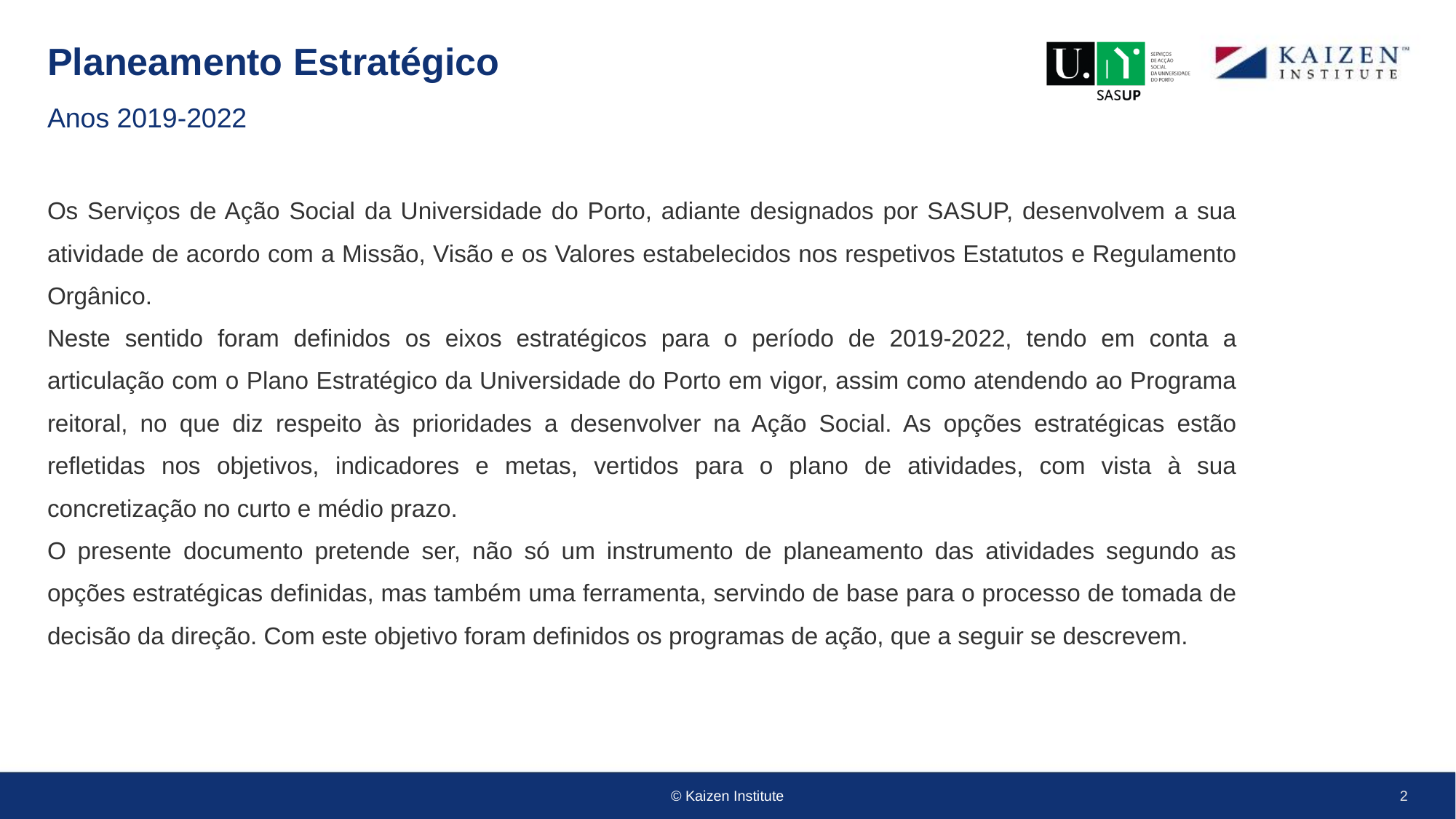

# Planeamento Estratégico
Anos 2019-2022
Os Serviços de Ação Social da Universidade do Porto, adiante designados por SASUP, desenvolvem a sua atividade de acordo com a Missão, Visão e os Valores estabelecidos nos respetivos Estatutos e Regulamento Orgânico.
Neste sentido foram definidos os eixos estratégicos para o período de 2019-2022, tendo em conta a articulação com o Plano Estratégico da Universidade do Porto em vigor, assim como atendendo ao Programa reitoral, no que diz respeito às prioridades a desenvolver na Ação Social. As opções estratégicas estão refletidas nos objetivos, indicadores e metas, vertidos para o plano de atividades, com vista à sua concretização no curto e médio prazo.
O presente documento pretende ser, não só um instrumento de planeamento das atividades segundo as opções estratégicas definidas, mas também uma ferramenta, servindo de base para o processo de tomada de decisão da direção. Com este objetivo foram definidos os programas de ação, que a seguir se descrevem.